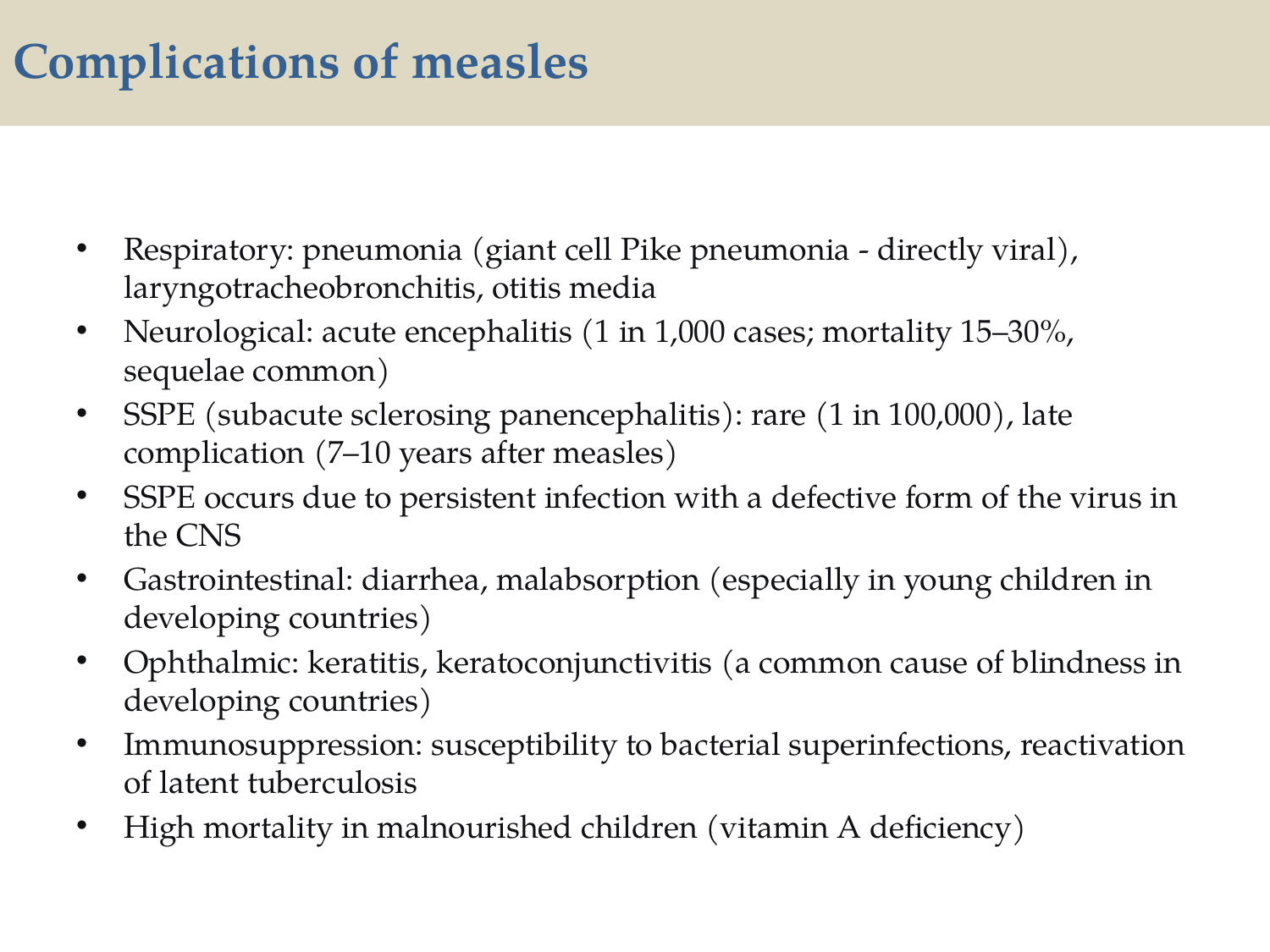

# Complications of measles
Respiratory: pneumonia (giant cell Pike pneumonia - directly viral), laryngotracheobronchitis, otitis media
Neurological: acute encephalitis (1 in 1,000 cases; mortality 15–30%, sequelae common)
SSPE (subacute sclerosing panencephalitis): rare (1 in 100,000), late complication (7–10 years after measles)
SSPE occurs due to persistent infection with a defective form of the virus in the CNS
Gastrointestinal: diarrhea, malabsorption (especially in young children in developing countries)
Ophthalmic: keratitis, keratoconjunctivitis (a common cause of blindness in developing countries)
Immunosuppression: susceptibility to bacterial superinfections, reactivation of latent tuberculosis
High mortality in malnourished children (vitamin A deficiency)